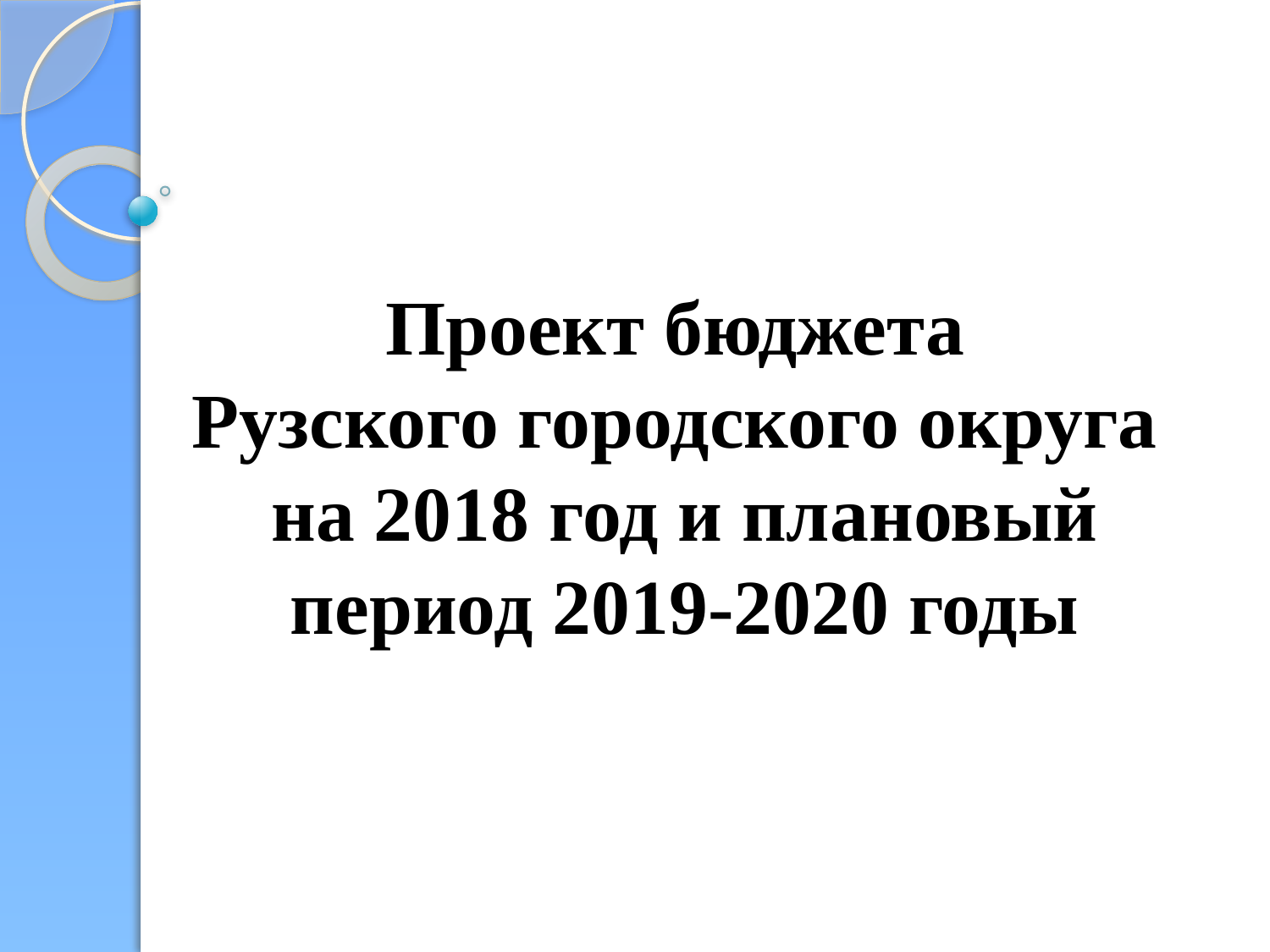

# Проект бюджета Рузского городского округа  на 2018 год и плановый период 2019-2020 годы